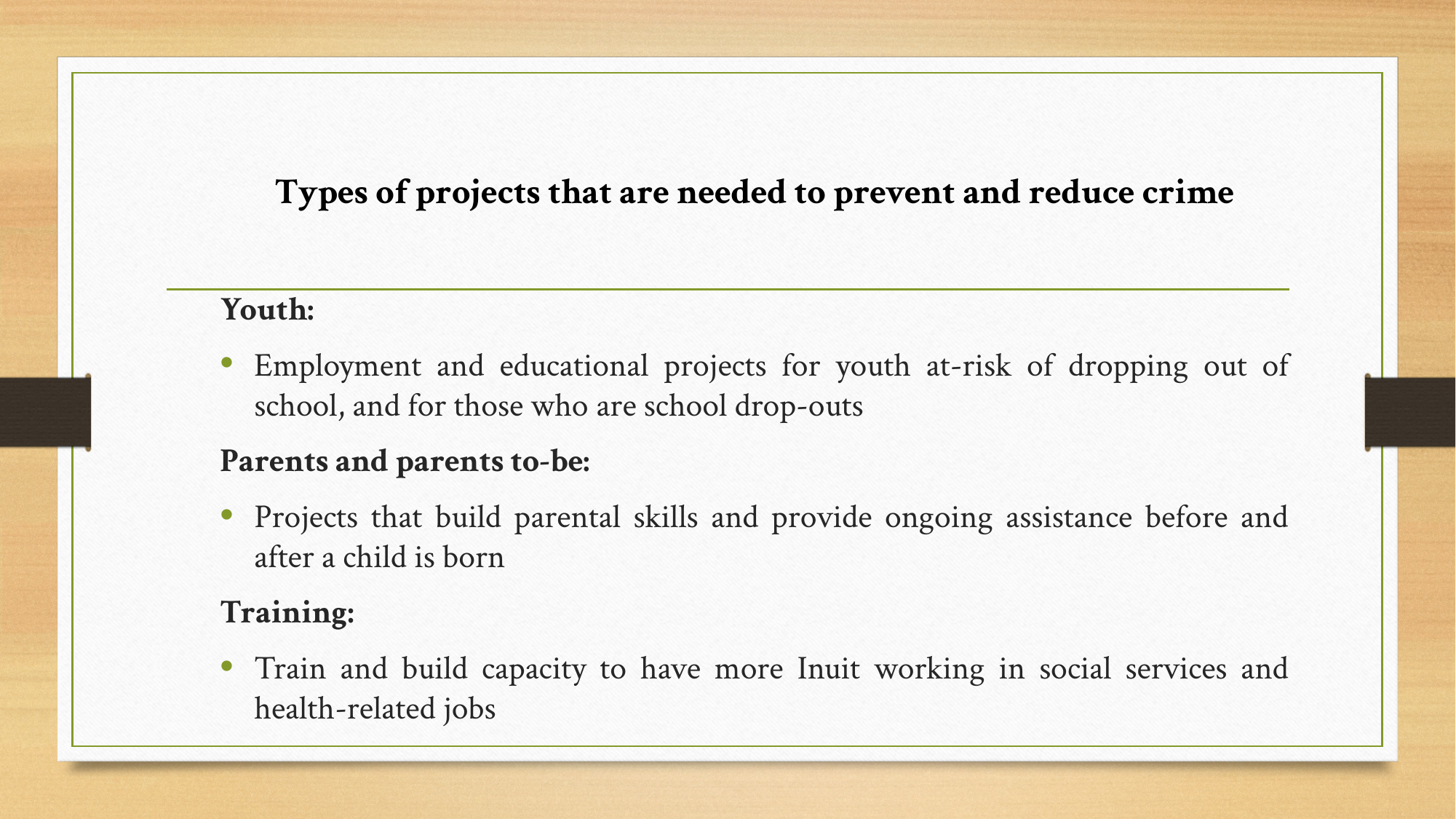

Types of projects that are needed to prevent and reduce crime

Youth:
Employment and educational projects for youth at-risk of dropping out of school, and for those who are school drop-outs
Parents and parents to-be:
Projects that build parental skills and provide ongoing assistance before and after a child is born
Training:
Train and build capacity to have more Inuit working in social services and health-related jobs